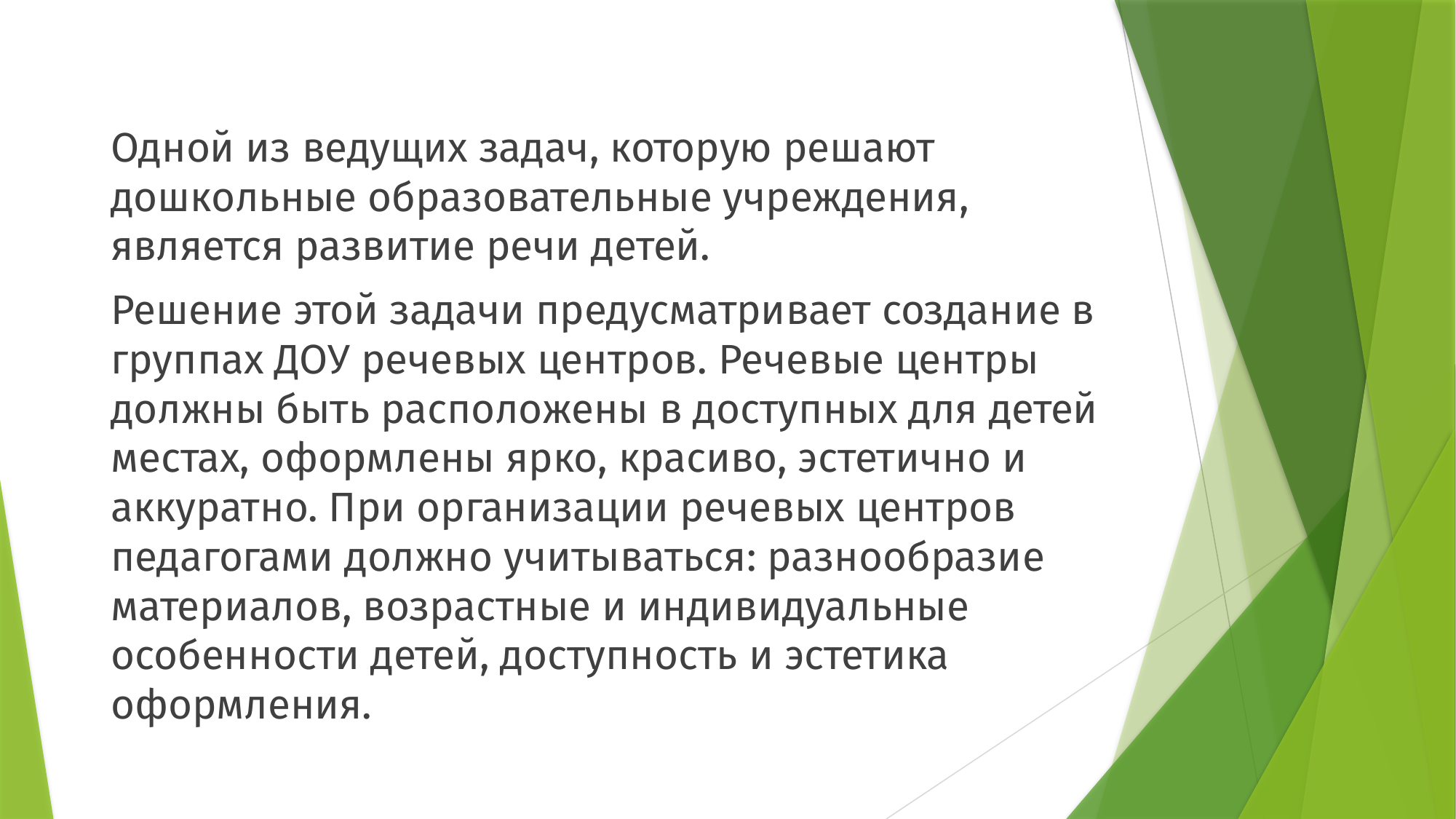

Одной из ведущих задач, которую решают дошкольные образовательные учреждения, является развитие речи детей.
Решение этой задачи предусматривает создание в группах ДОУ речевых центров. Речевые центры должны быть расположены в доступных для детей местах, оформлены ярко, красиво, эстетично и аккуратно. При организации речевых центров педагогами должно учитываться: разнообразие материалов, возрастные и индивидуальные особенности детей, доступность и эстетика оформления.